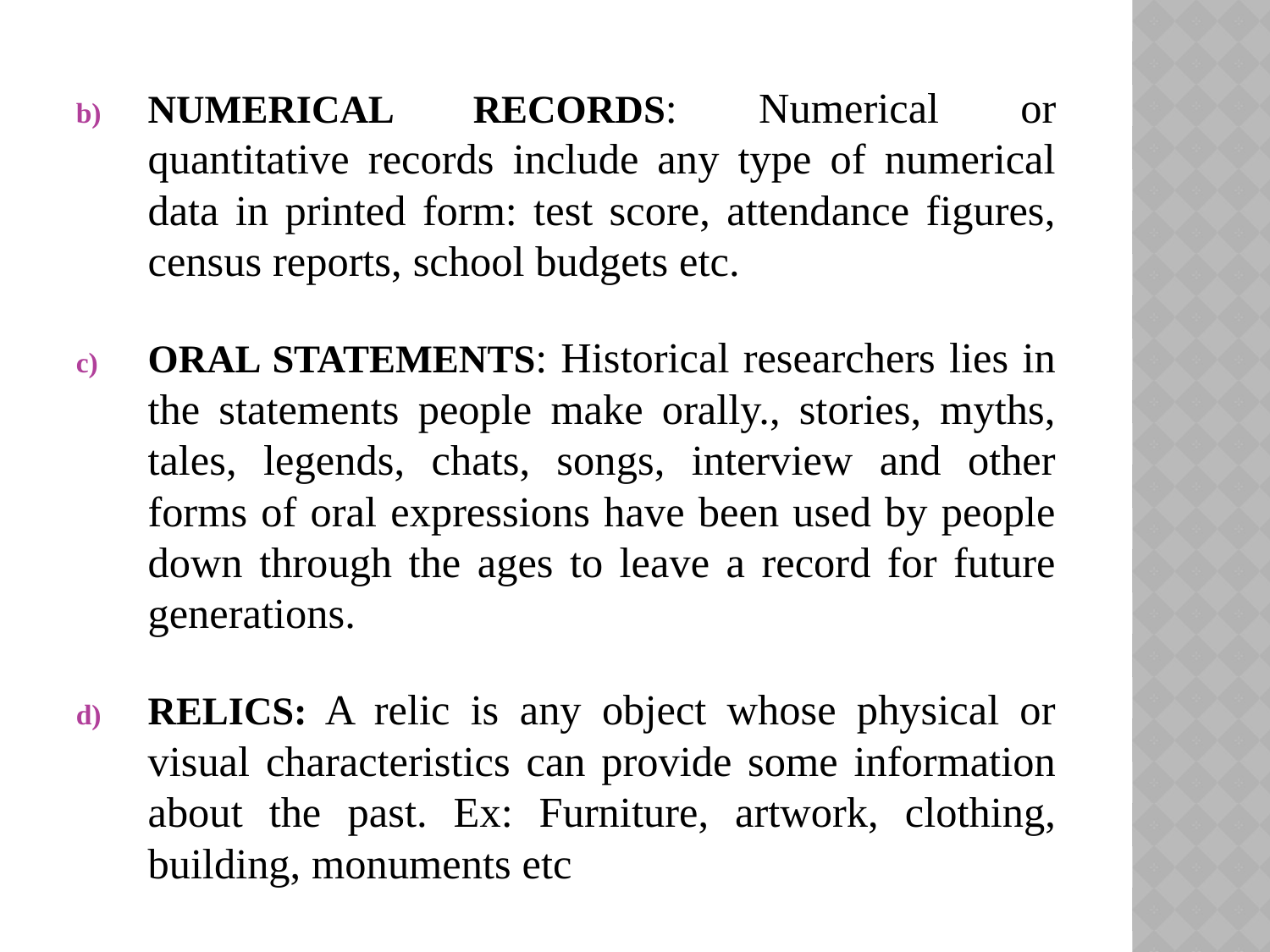

NUMERICAL RECORDS: Numerical or quantitative records include any type of numerical data in printed form: test score, attendance figures, census reports, school budgets etc.

ORAL STATEMENTS: Historical researchers lies in the statements people make orally., stories, myths, tales, legends, chats, songs, interview and other forms of oral expressions have been used by people down through the ages to leave a record for future generations.

RELICS: A relic is any object whose physical or visual characteristics can provide some information about the past. Ex: Furniture, artwork, clothing, building, monuments etc